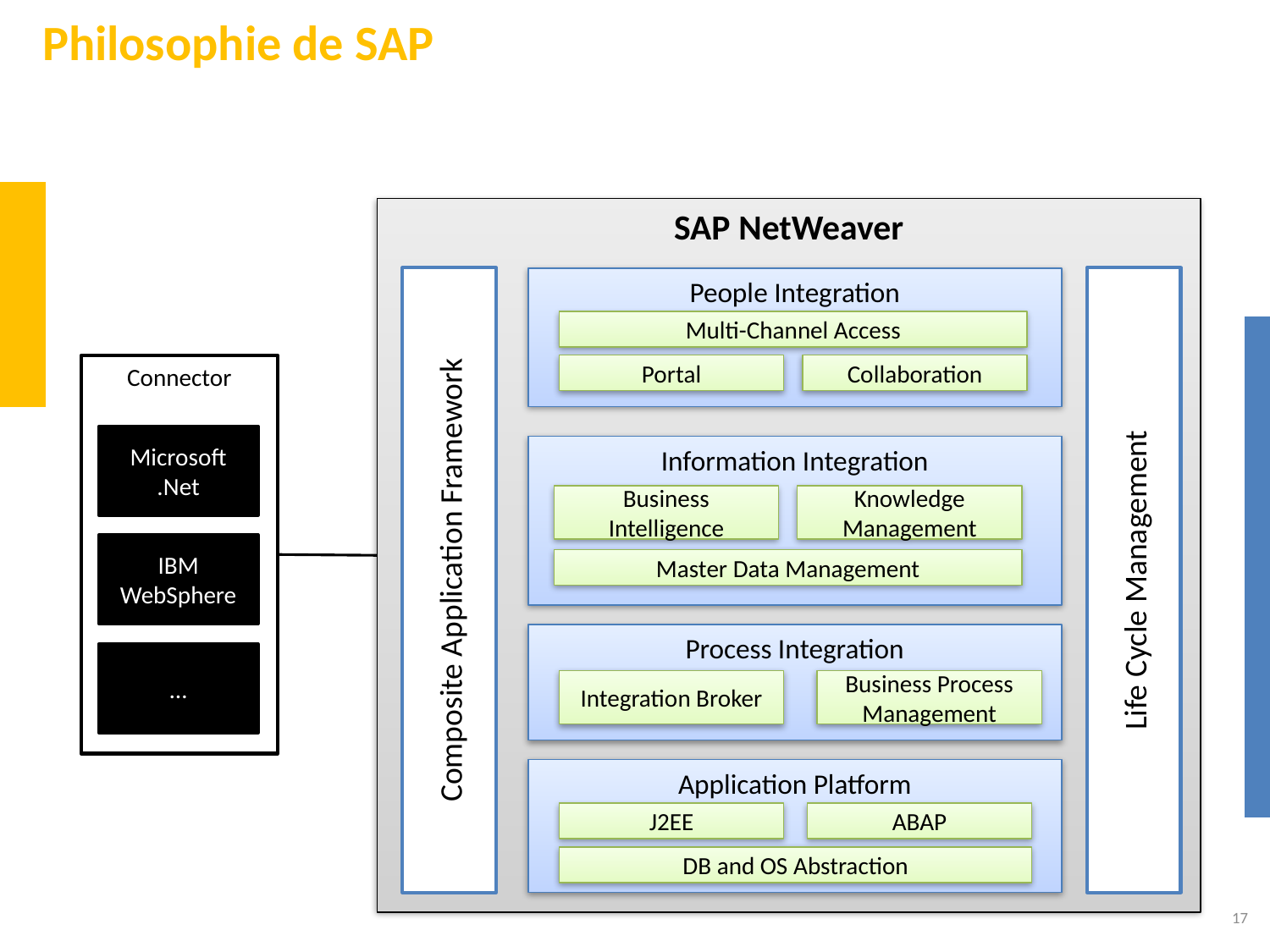

# Philosophie de SAP

SAP NetWeaver
Composite Application Framework
Life Cycle Management
People Integration
Multi-Channel Access
Portal
Collaboration
Connector
Microsoft
.Net
Information Integration
Business Intelligence
Knowledge Management
IBM
WebSphere
Master Data Management
Process Integration
…
Integration Broker
Business Process Management
Application Platform
J2EE
ABAP
DB and OS Abstraction
17